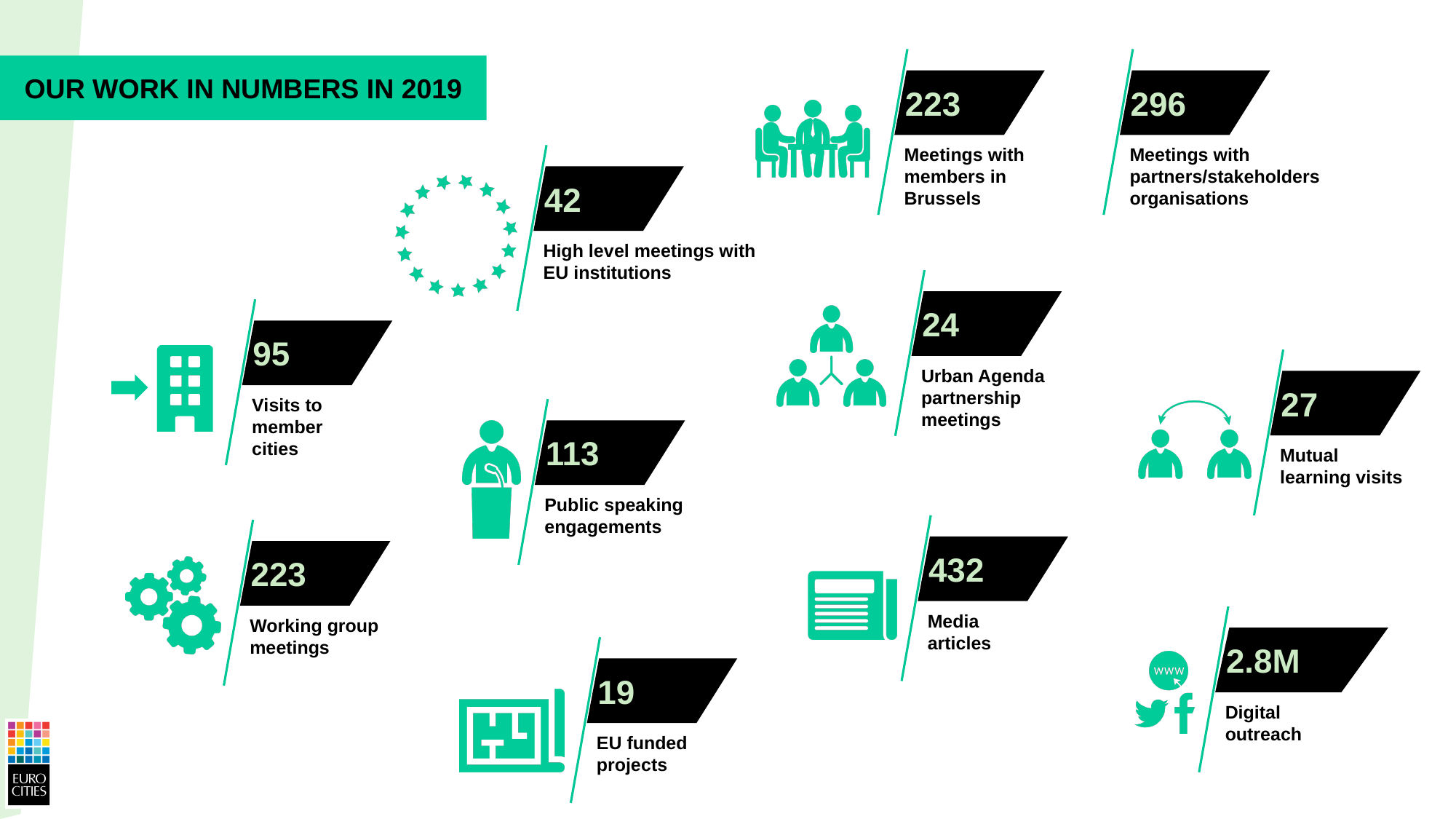

# OUR work in numbers in 2019